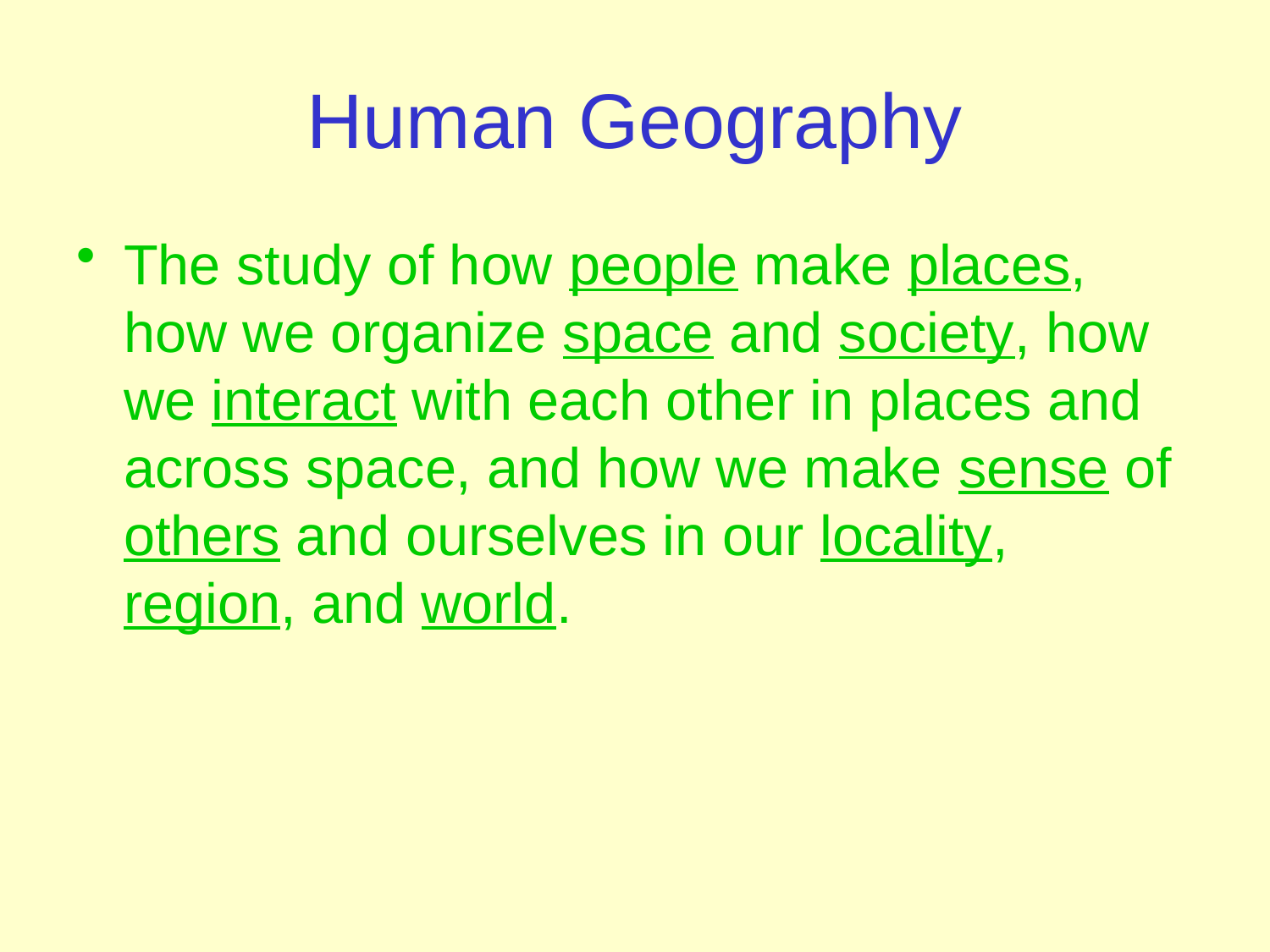

# Human Geography
The study of how people make places, how we organize space and society, how we interact with each other in places and across space, and how we make sense of others and ourselves in our locality, region, and world.